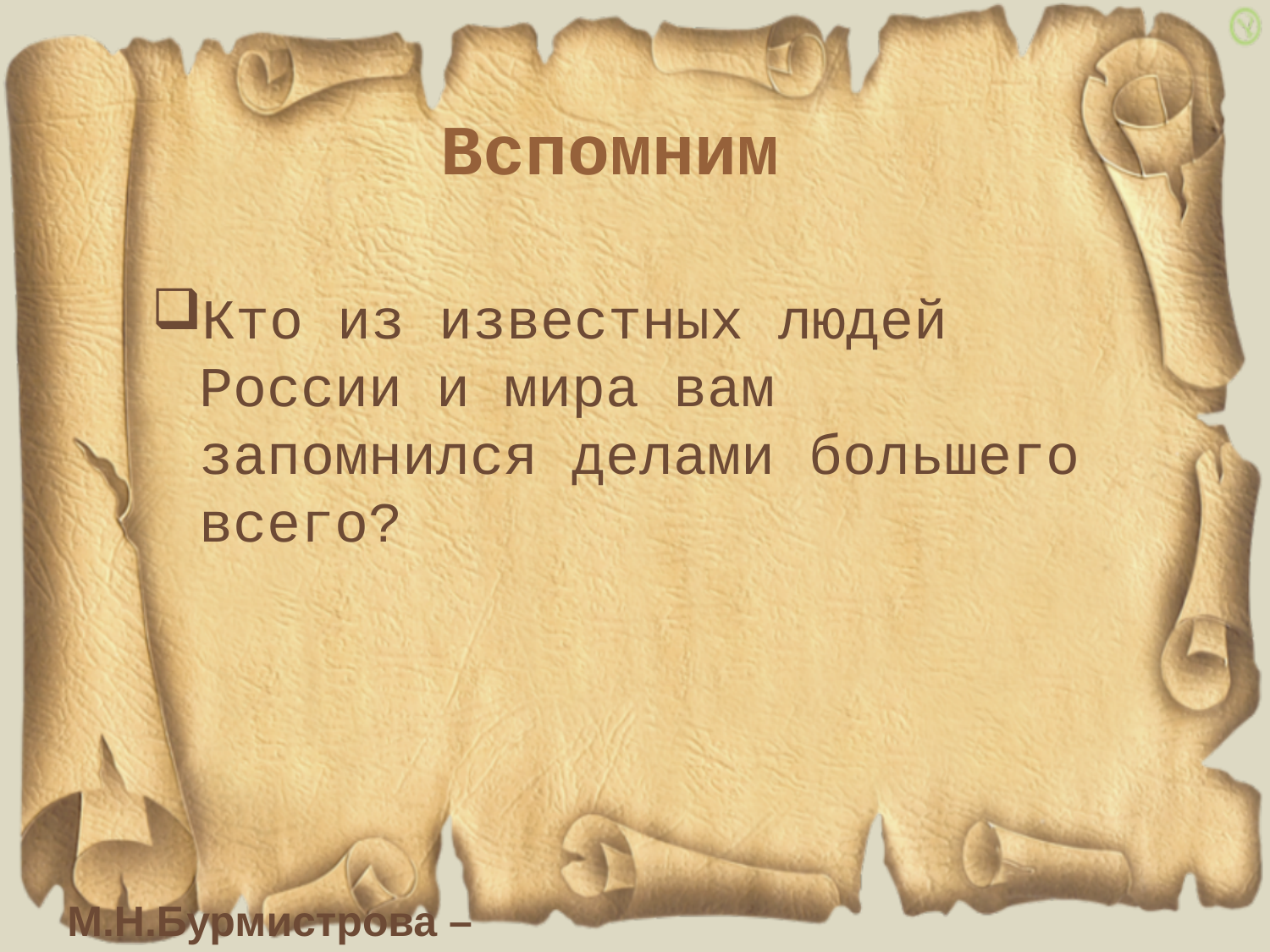

# Вспомним
Кто из известных людей России и мира вам запомнился делами большего всего?